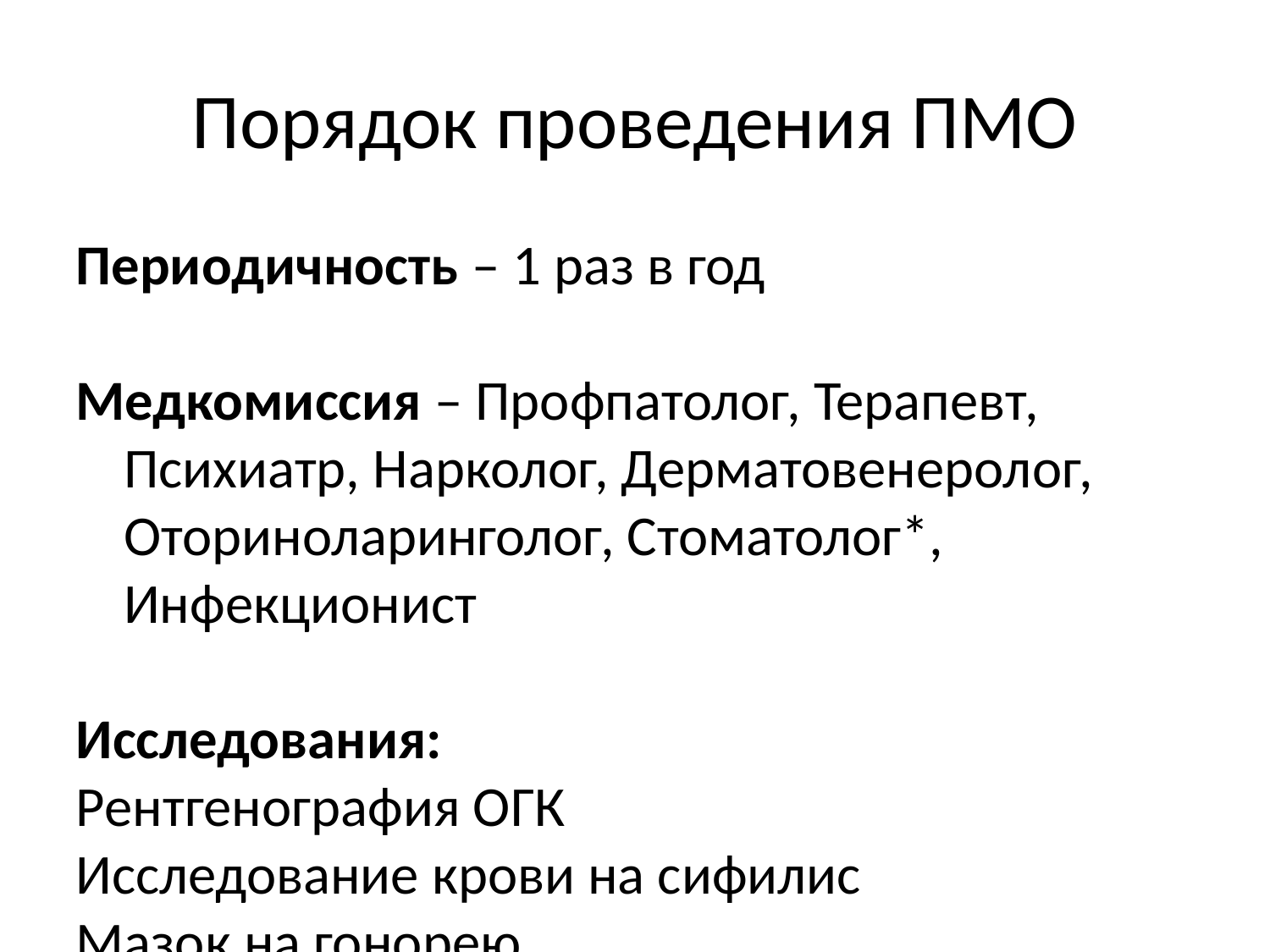

Порядок проведения ПМО
Периодичность – 1 раз в год

Медкомиссия – Профпатолог, Терапевт, Психиатр, Нарколог, Дерматовенеролог, Оториноларинголог, Стоматолог*, Инфекционист

Исследования:
Рентгенография ОГК
Исследование крови на сифилис
Мазок на гонорею
Исследования на носительство возбудителей кишечных инфекций и  серологическое обследование на брюшной тиф
Исследования на гельминтозы
Мазок из зева и носа на наличие патогенного стафилококка